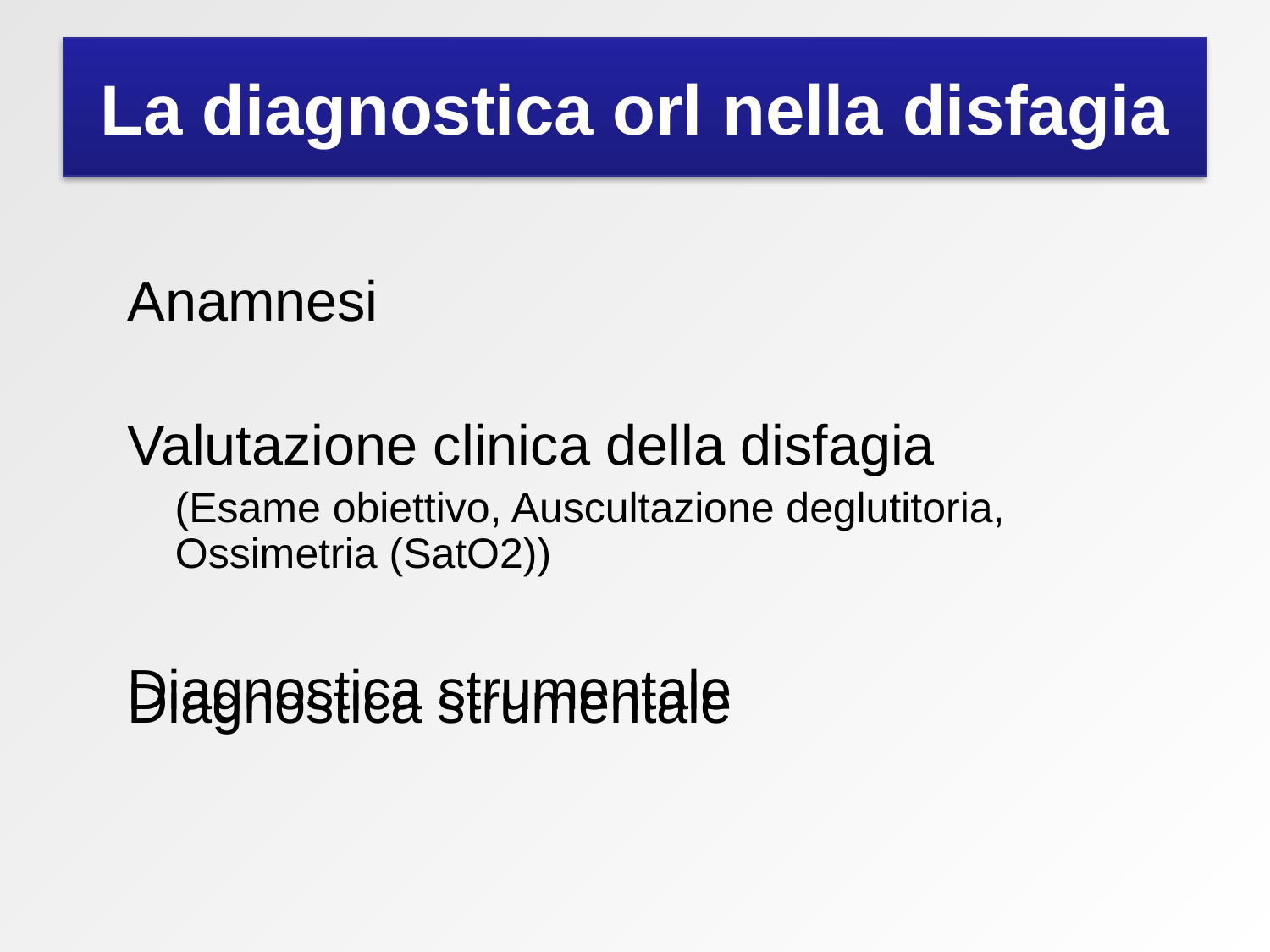

# La diagnostica orl nella disfagia
Anamnesi

Valutazione clinica della disfagia
    (Esame obiettivo, Auscultazione deglutitoria, Ossimetria (SatO2))

Diagnostica strumentale
Diagnostica strumentale